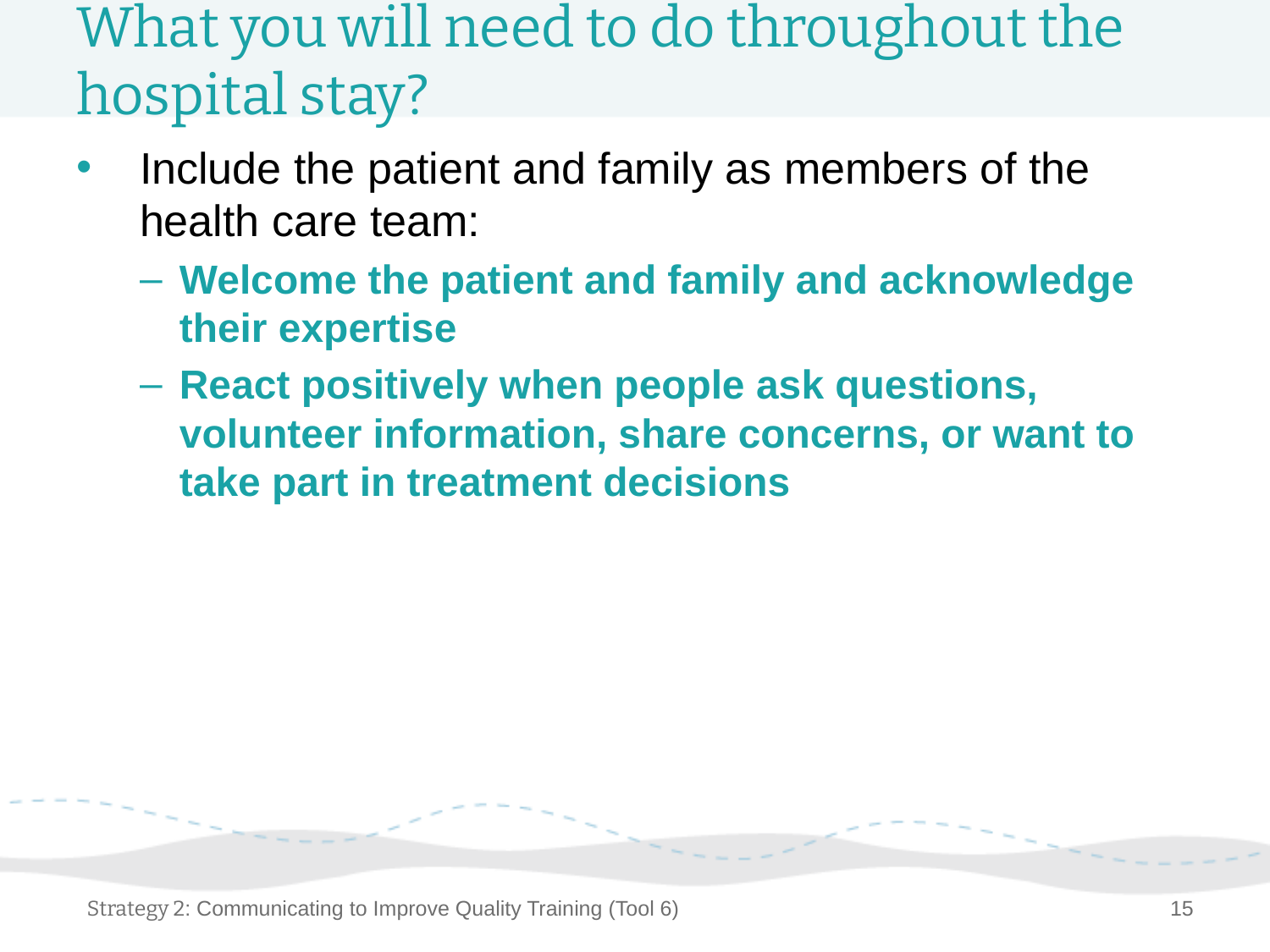

# What you will need to do throughout the hospital stay?
Include the patient and family as members of the health care team:
Welcome the patient and family and acknowledge their expertise
React positively when people ask questions, volunteer information, share concerns, or want to take part in treatment decisions
Strategy 2: Communicating to Improve Quality Training (Tool 6)
15